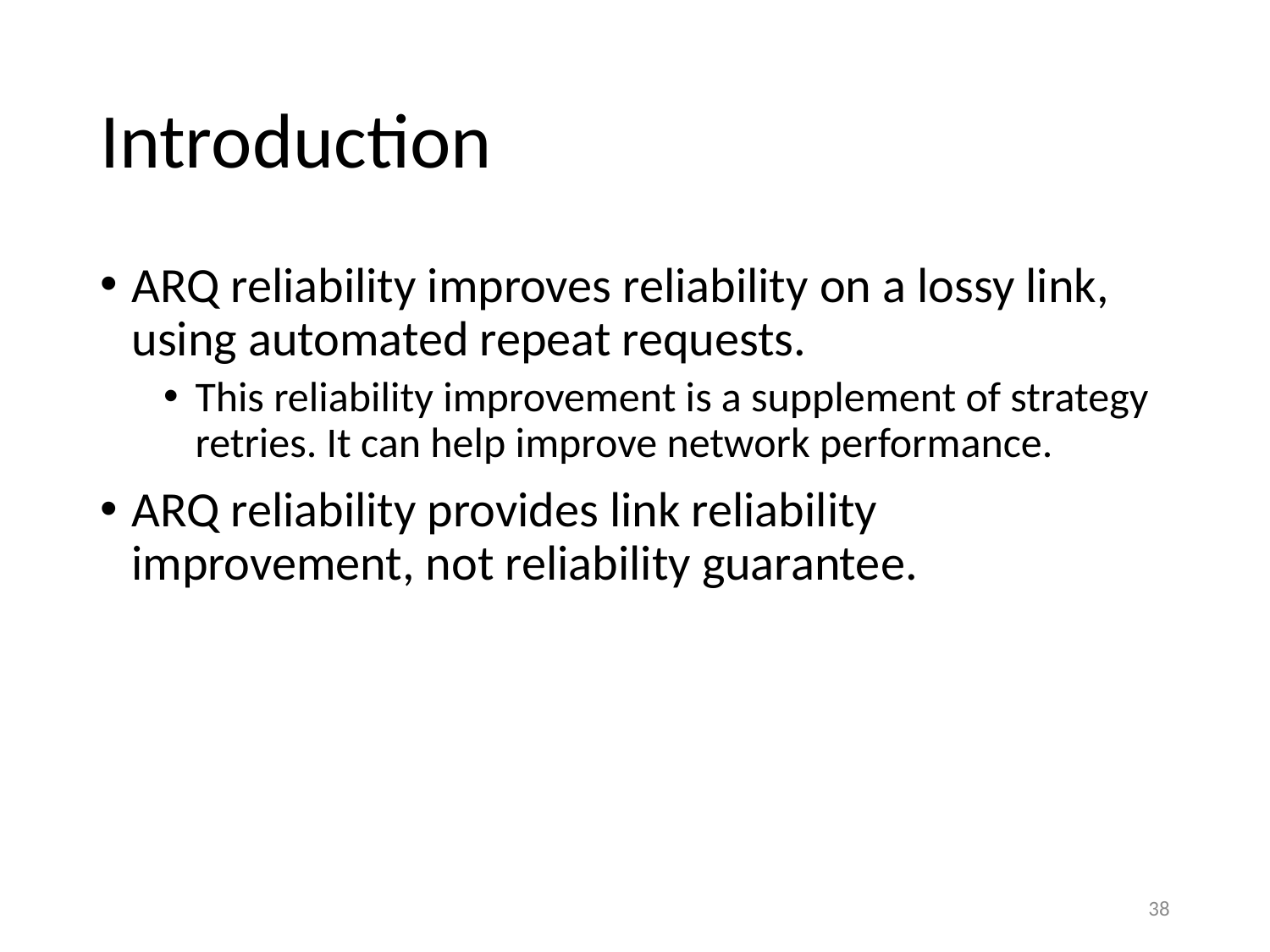

# Introduction
ARQ reliability improves reliability on a lossy link, using automated repeat requests.
This reliability improvement is a supplement of strategy retries. It can help improve network performance.
ARQ reliability provides link reliability improvement, not reliability guarantee.
38